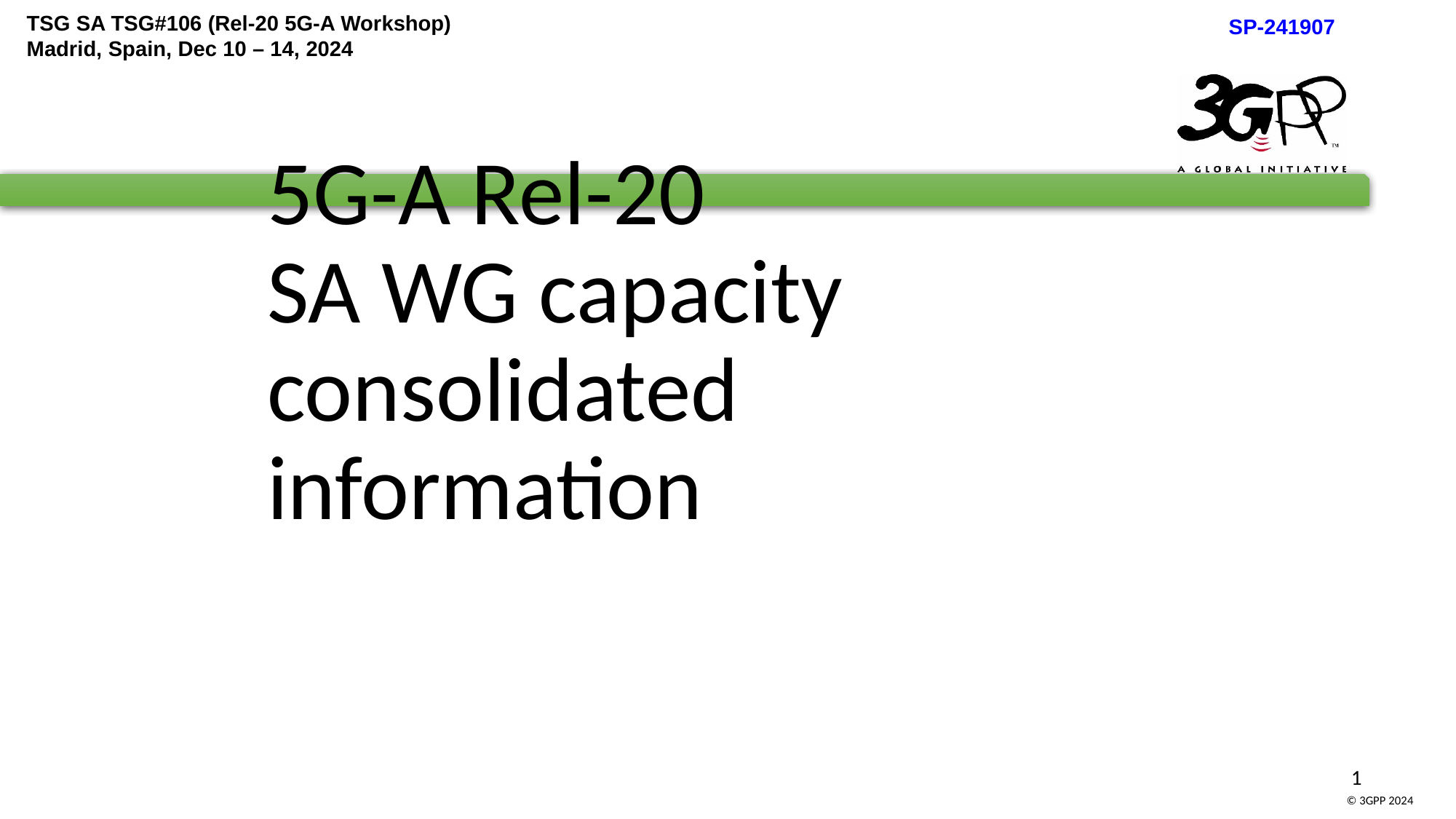

# 5G-A Rel-20 SA WG capacity consolidated information